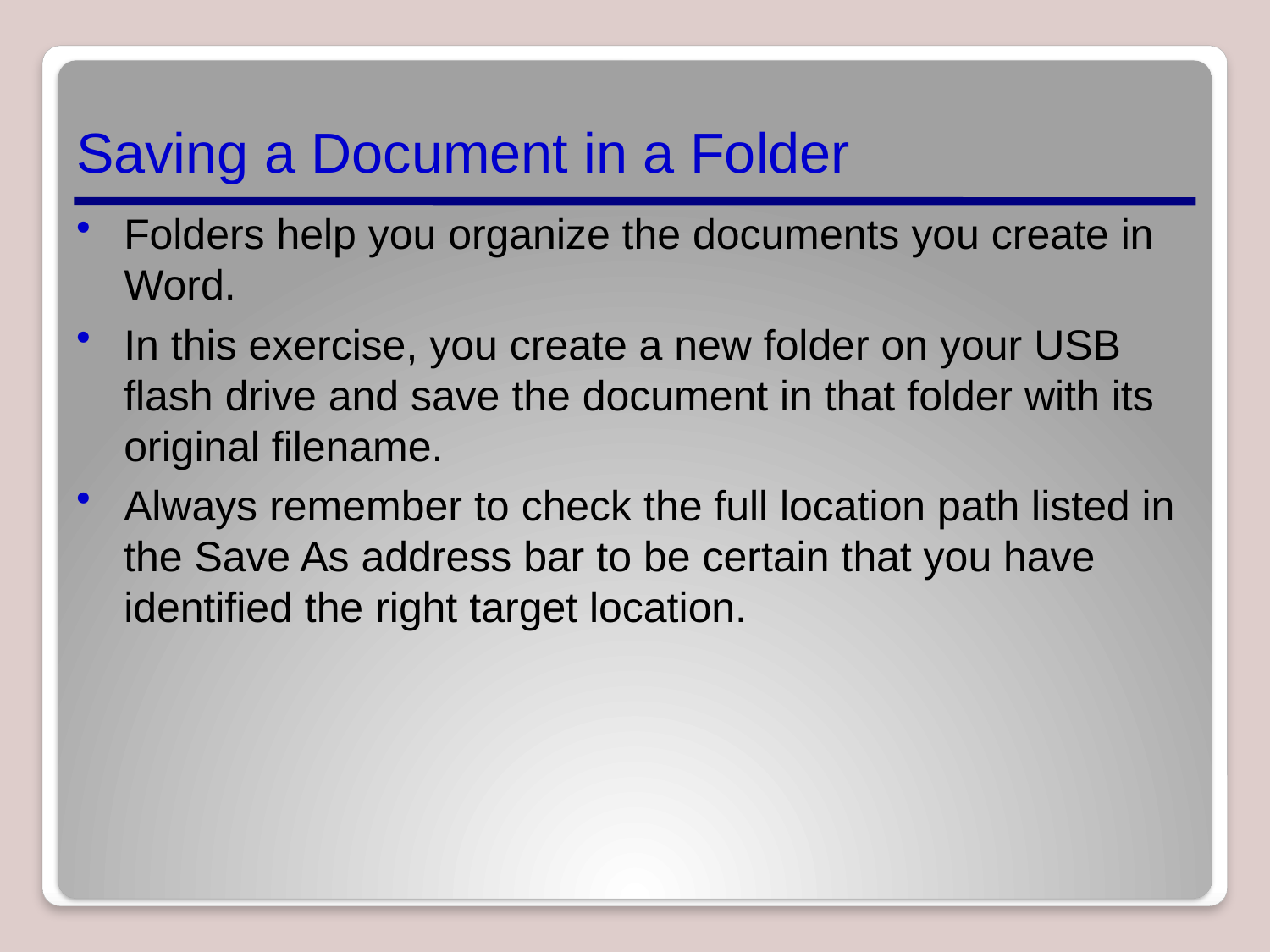

# Saving a Document in a Folder
Folders help you organize the documents you create in Word.
In this exercise, you create a new folder on your USB flash drive and save the document in that folder with its original filename.
Always remember to check the full location path listed in the Save As address bar to be certain that you have identified the right target location.